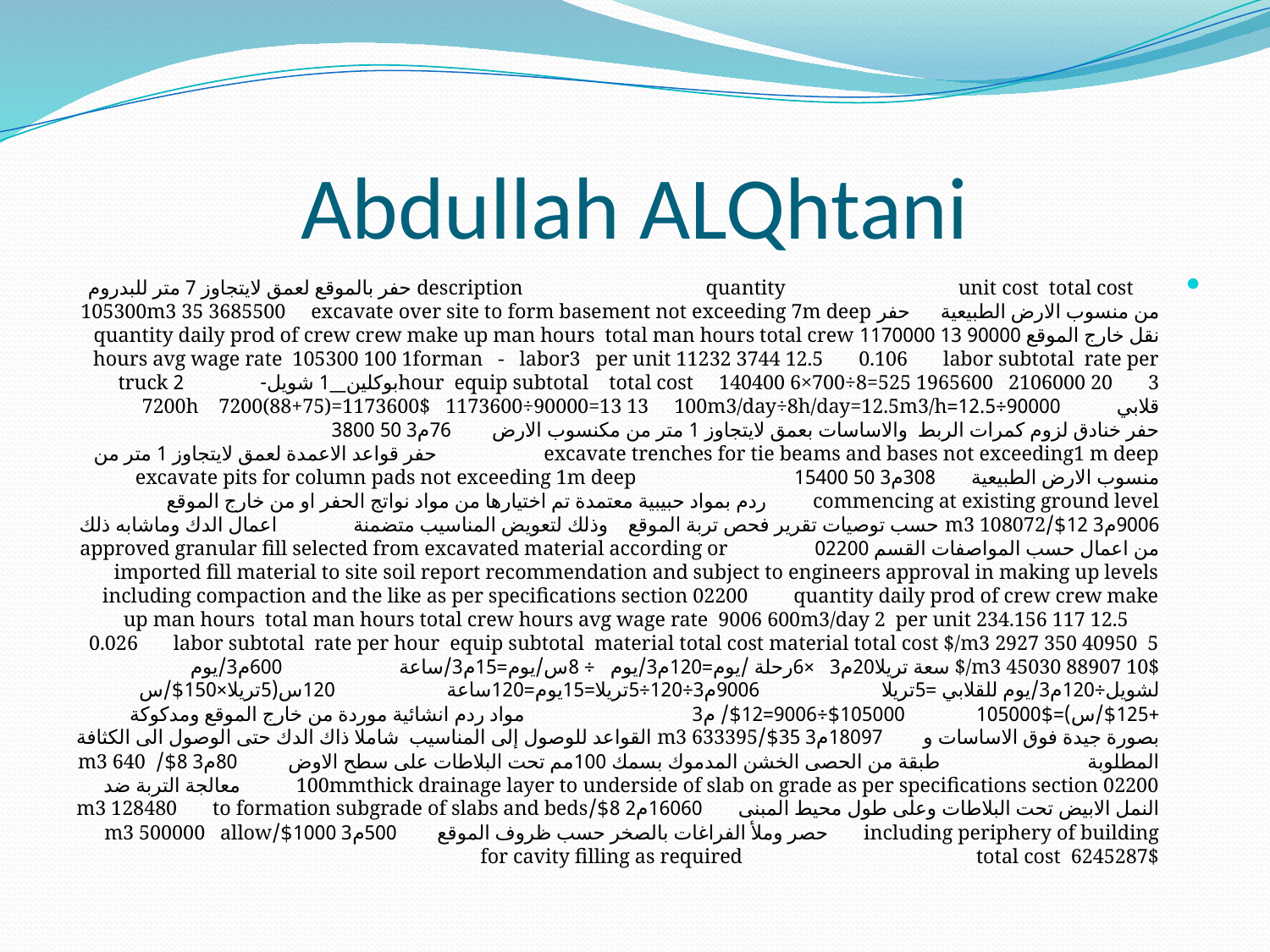

# Abdullah ALQhtani
     description                                    quantity                                  unit cost  total cost حفر بالموقع لعمق لايتجاوز 7 متر للبدروم من منسوب الارض الطبيعية      حفر 105300m3 35 3685500     excavate over site to form basement not exceeding 7m deep نقل خارج الموقع 90000 13 1170000 quantity daily prod of crew crew make up man hours  total man hours total crew hours avg wage rate  105300 100 1forman   -   labor3   per unit 11232 3744 12.5       0.106       labor subtotal  rate per hour  equip subtotal    total cost     140400 6×700÷8=525 1965600   2106000 20       3بوكلين__1 شويل-               2 truck قلابي           90000÷12.5=7200h    7200(88+75)=1173600$   1173600÷90000=13 13     100m3/day÷8h/day=12.5m3/h           حفر خنادق لزوم كمرات الربط  والاساسات بعمق لايتجاوز 1 متر من مكنسوب الارض        76م3 50 3800                                     excavate trenches for tie beams and bases not exceeding1 m deep                     حفر قواعد الاعمدة لعمق لايتجاوز 1 متر من منسوب الارض الطبيعية       308م3 50 15400      excavate pits for column pads not exceeding 1m deep                          commencing at existing ground level         ردم بمواد حبيبية معتمدة تم اختيارها من مواد نواتج الحفر او من خارج الموقع          9006م3 12$/m3 108072 حسب توصيات تقرير فحص تربة الموقع    وذلك لتعويض المناسيب متضمنة               اعمال الدك وماشابه ذلك من اعمال حسب المواصفات القسم 02200                 approved granular fill selected from excavated material according or imported fill material to site soil report recommendation and subject to engineers approval in making up levels including compaction and the like as per specifications section 02200         quantity daily prod of crew crew make up man hours  total man hours total crew hours avg wage rate  9006 600m3/day 2  per unit 234.156 117 12.5       0.026       labor subtotal  rate per hour  equip subtotal  material total cost material total cost $/m3 2927 350 40950  5 $/m3 45030 88907 10$ سعة تريلا20م3   ×6رحلة /يوم=120م3/يوم   ÷ 8س/يوم=15م3/ساعة                       600م3/يوم لشويل÷120م3/يوم للقلابي =5تريلا                        9006م3÷120÷5تريلا=15يوم=120ساعة                      120س(5تريلا×150$/س +125$/س)=$105000              105000$÷9006=12$/ م3                                 مواد ردم انشائية موردة من خارج الموقع ومدكوكة بصورة جيدة فوق الاساسات و        18097م3 35$/m3 633395 القواعد للوصول إلى المناسيب  شاملا ذاك الدك حتى الوصول الى الكثافة المطلوبة                             طبقة من الحصى الخشن المدموك بسمك 100مم تحت البلاطات على سطح الاوض          80م3 8$/m3 640         100mmthick drainage layer to underside of slab on grade as per specifications section 02200     معالجة التربة ضد النمل الابيض تحت البلاطات وعلى طول محيط المبنى       16060م2 8$/m3 128480       to formation subgrade of slabs and beds including periphery of building       حصر وملأ الفراغات بالصخر حسب ظروف الموقع        500م3 1000$/m3 500000   allow for cavity filling as required                                              total cost  6245287$